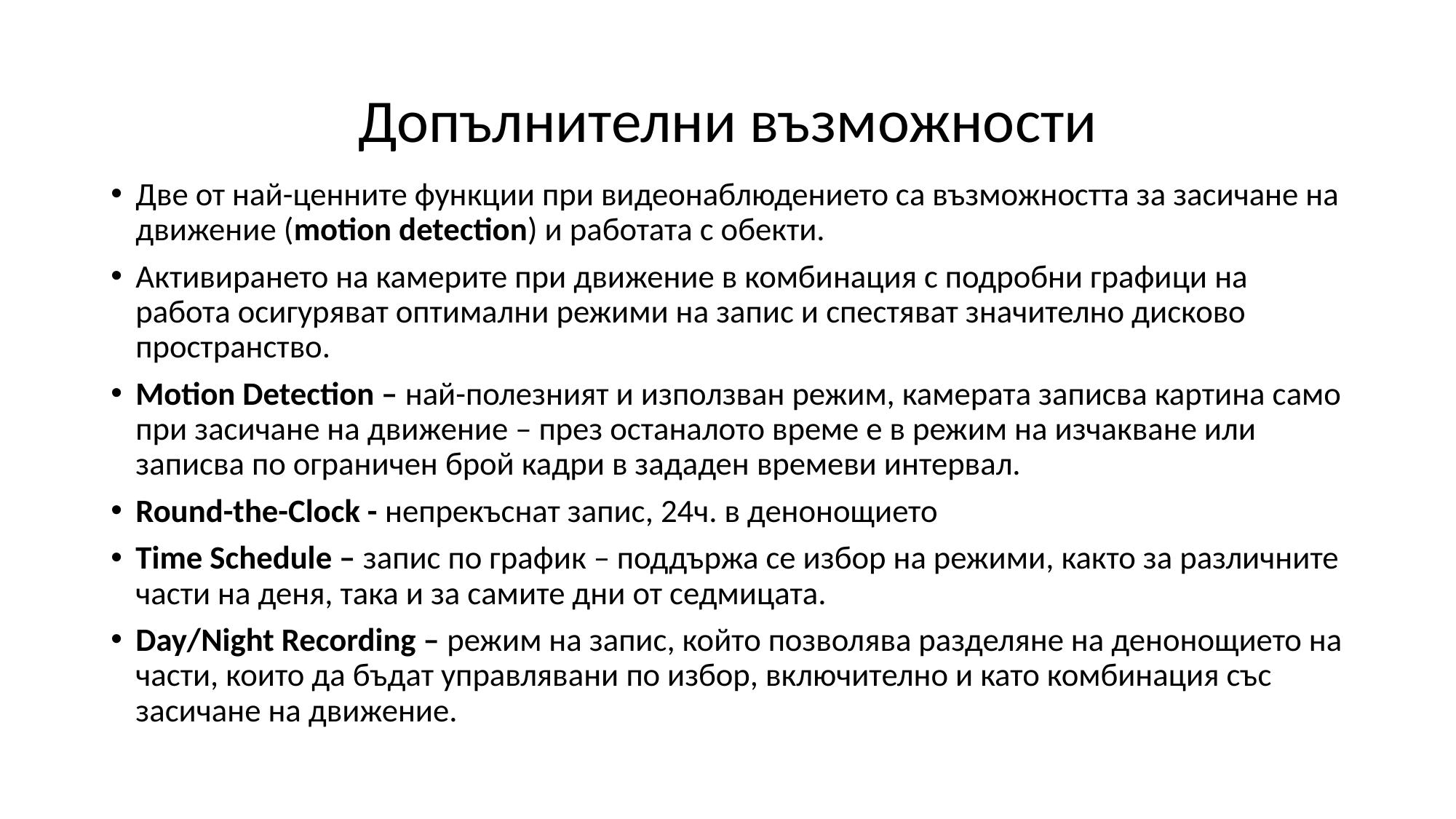

# Допълнителни възможности
Две от най-ценните функции при видеонаблюдението са възможността за засичане на движение (motion detection) и работата с обекти.
Активирането на камерите при движение в комбинация с подробни графици на работа осигуряват оптимални режими на запис и спестяват значително дисково пространство.
Motion Detection – най-полезният и използван режим, камерата записва картина само при засичане на движение – през останалото време е в режим на изчакване или записва по ограничен брой кадри в зададен времеви интервал.
Round-the-Clock - непрекъснат запис, 24ч. в денонощието
Time Schedule – запис по график – поддържа се избор на режими, както за различните части на деня, така и за самите дни от седмицата.
Day/Night Recording – режим на запис, който позволява разделяне на денонощието на части, които да бъдат управлявани по избор, включително и като комбинация със засичане на движение.